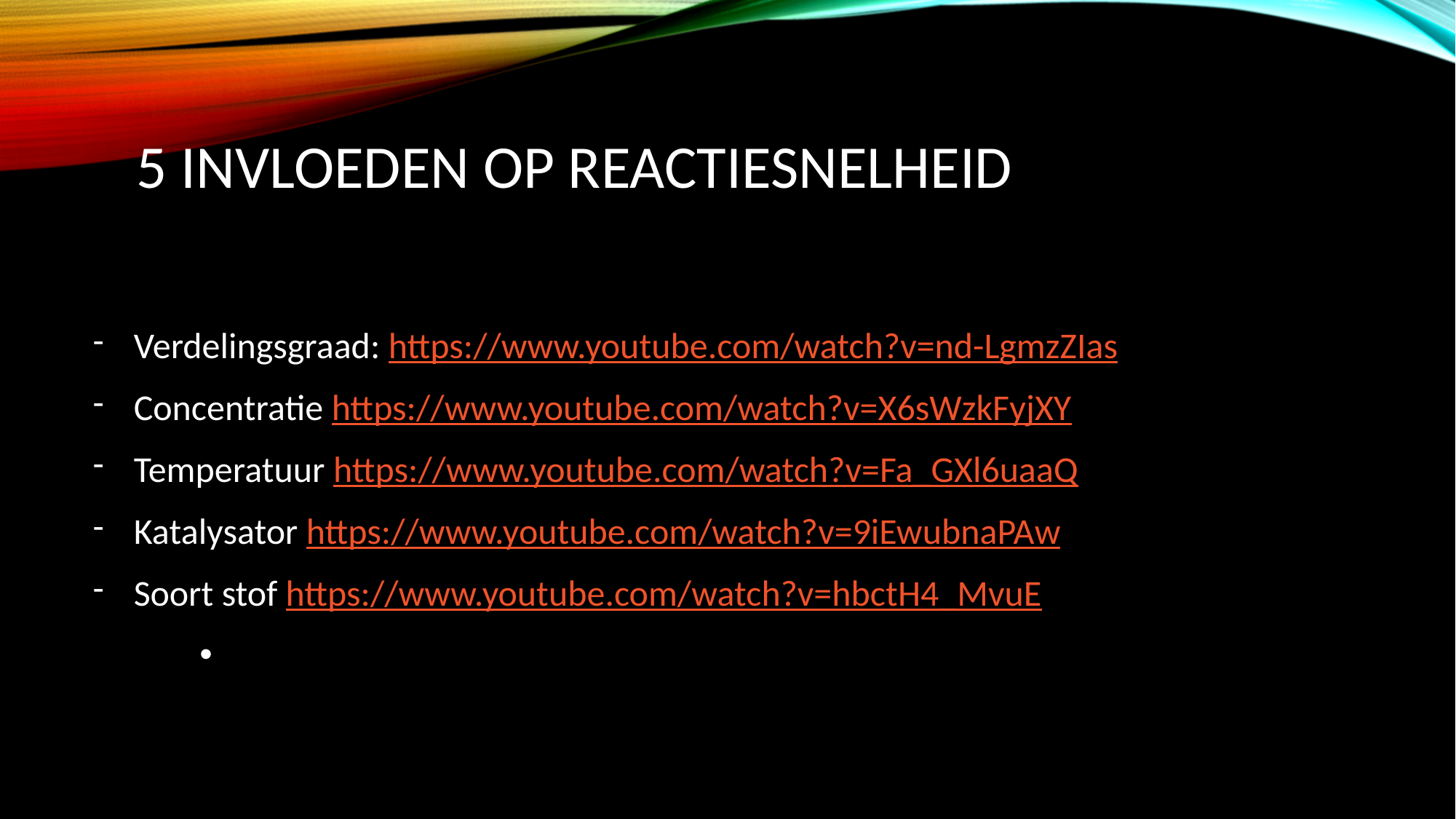

# 5 invloeden op reactiesnelheid

Verdelingsgraad: https://www.youtube.com/watch?v=nd-LgmzZIas
Concentratie https://www.youtube.com/watch?v=X6sWzkFyjXY
Temperatuur https://www.youtube.com/watch?v=Fa_GXl6uaaQ
Katalysator https://www.youtube.com/watch?v=9iEwubnaPAw
Soort stof https://www.youtube.com/watch?v=hbctH4_MvuE